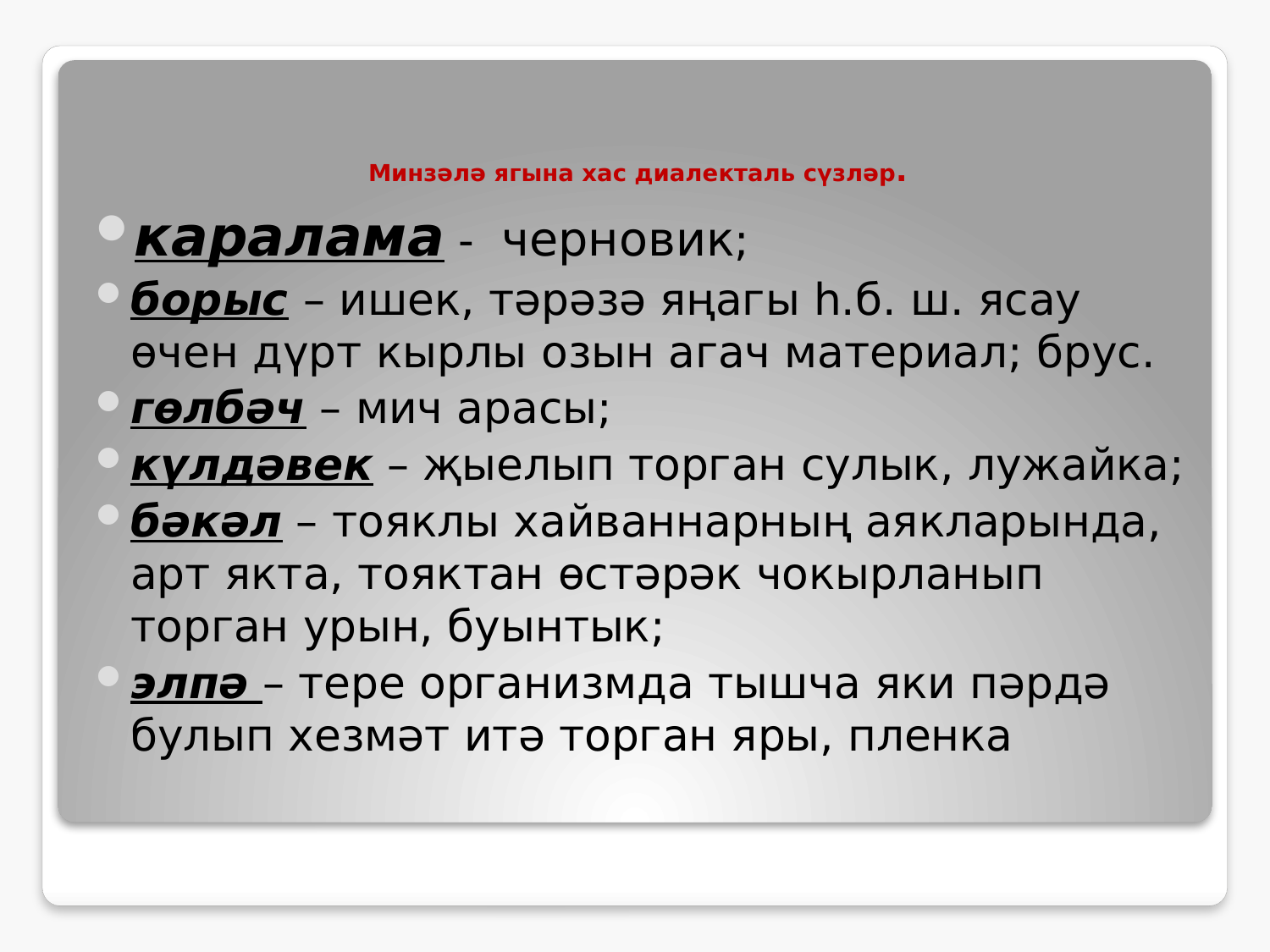

# Минзәлә ягына хас диалекталь сүзләр.
каралама -  черновик;
борыс – ишек, тәрәзә яңагы һ.б. ш. ясау өчен дүрт кырлы озын агач материал; брус.
гөлбәч – мич арасы;
күлдәвек – җыелып торган сулык, лужайка;
бәкәл – тояклы хайваннарның аякларында, арт якта, тояктан өстәрәк чокырланып торган урын, буынтык;
элпә – тере организмда тышча яки пәрдә булып хезмәт итә торган яры, пленка